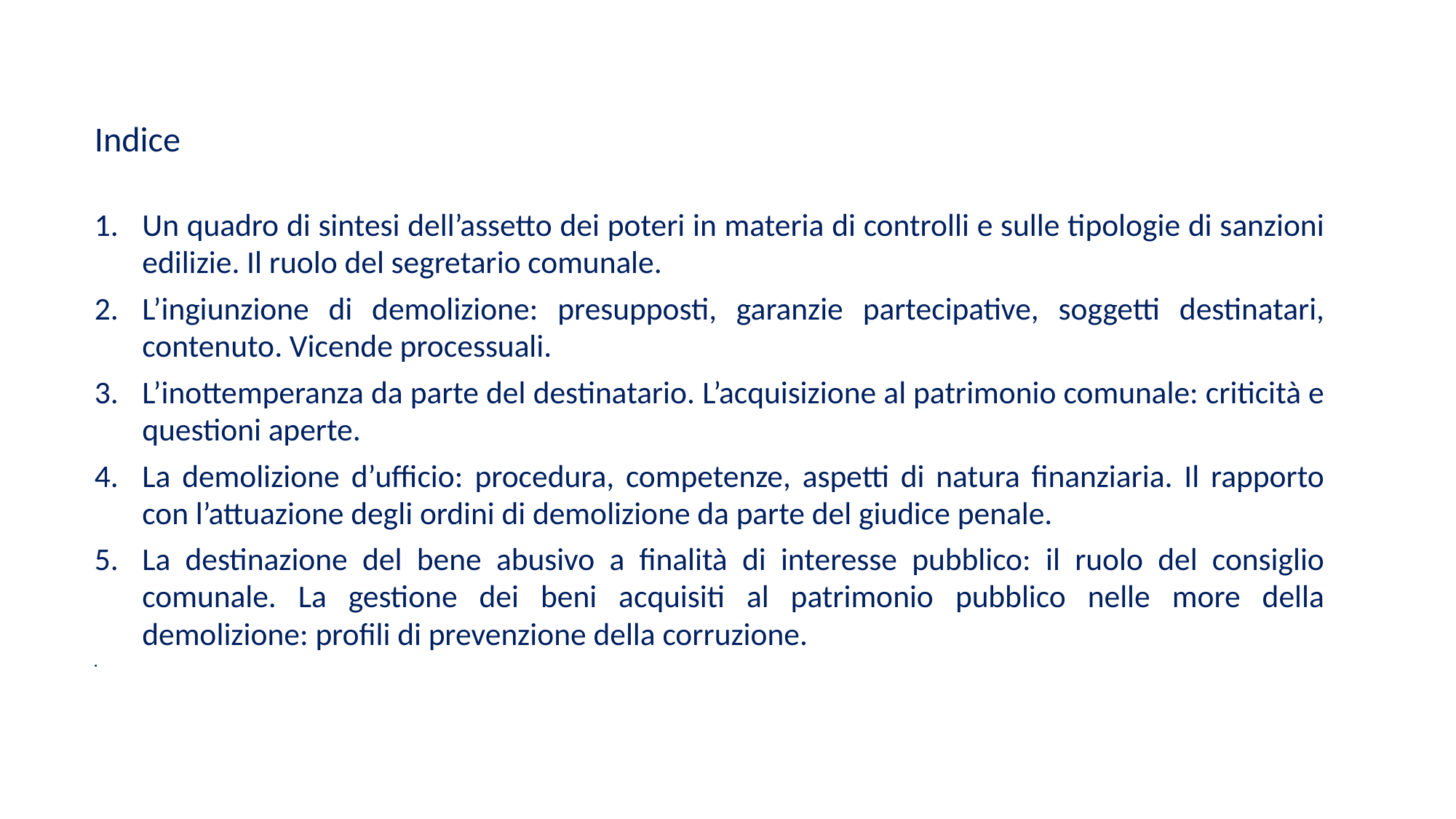

Indice

Un quadro di sintesi dell’assetto dei poteri in materia di controlli e sulle tipologie di sanzioni edilizie. Il ruolo del segretario comunale.
L’ingiunzione di demolizione: presupposti, garanzie partecipative, soggetti destinatari, contenuto. Vicende processuali.
L’inottemperanza da parte del destinatario. L’acquisizione al patrimonio comunale: criticità e questioni aperte.
La demolizione d’ufficio: procedura, competenze, aspetti di natura finanziaria. Il rapporto con l’attuazione degli ordini di demolizione da parte del giudice penale.
La destinazione del bene abusivo a finalità di interesse pubblico: il ruolo del consiglio comunale. La gestione dei beni acquisiti al patrimonio pubblico nelle more della demolizione: profili di prevenzione della corruzione.